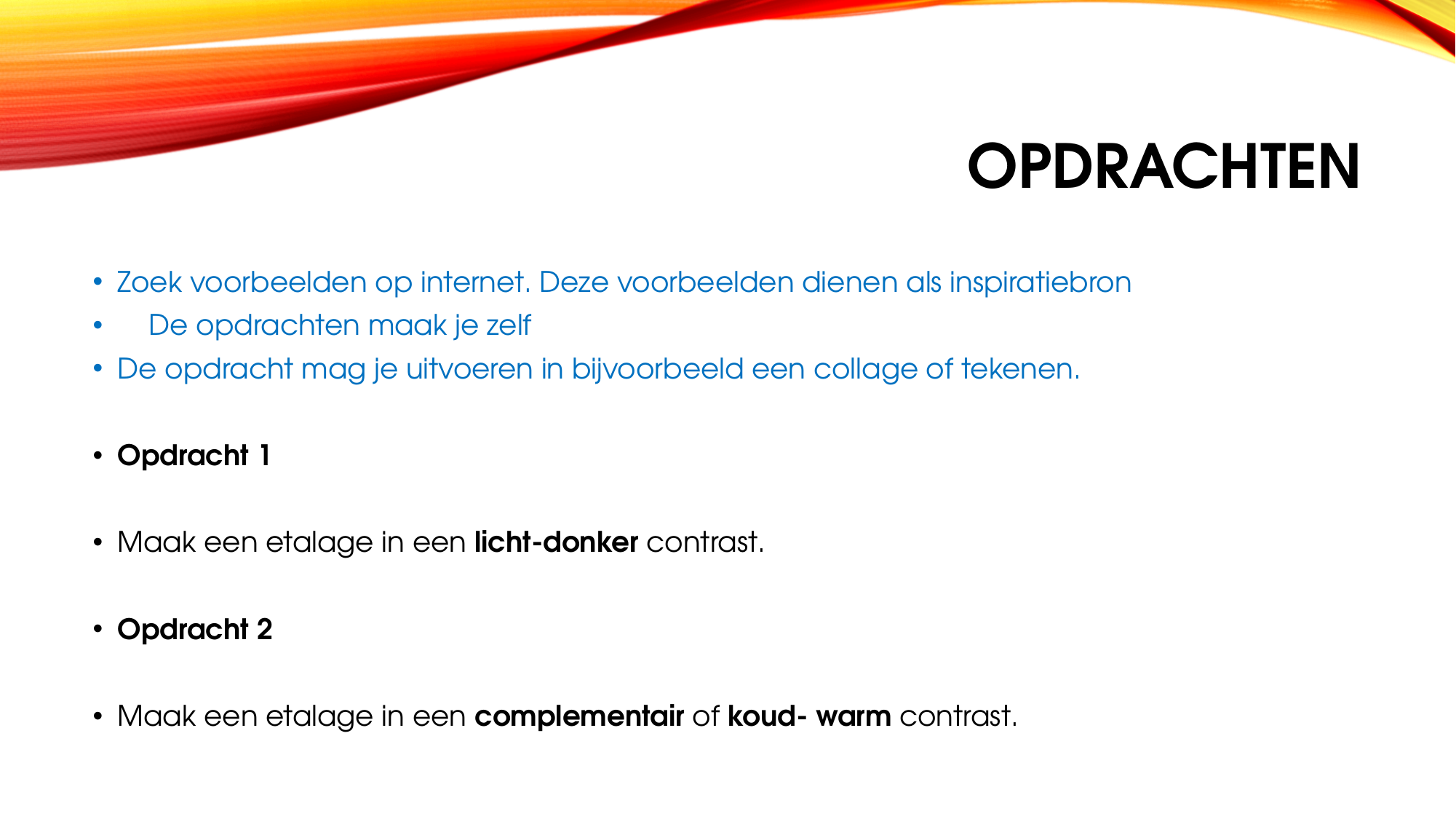

# opdrachten
Zoek voorbeelden op internet. Deze voorbeelden dienen als inspiratiebron
    De opdrachten maak je zelf
De opdracht mag je uitvoeren in bijvoorbeeld een collage of tekenen.

Opdracht 1

Maak een etalage in een licht-donker contrast.

Opdracht 2

Maak een etalage in een complementair of koud- warm contrast.